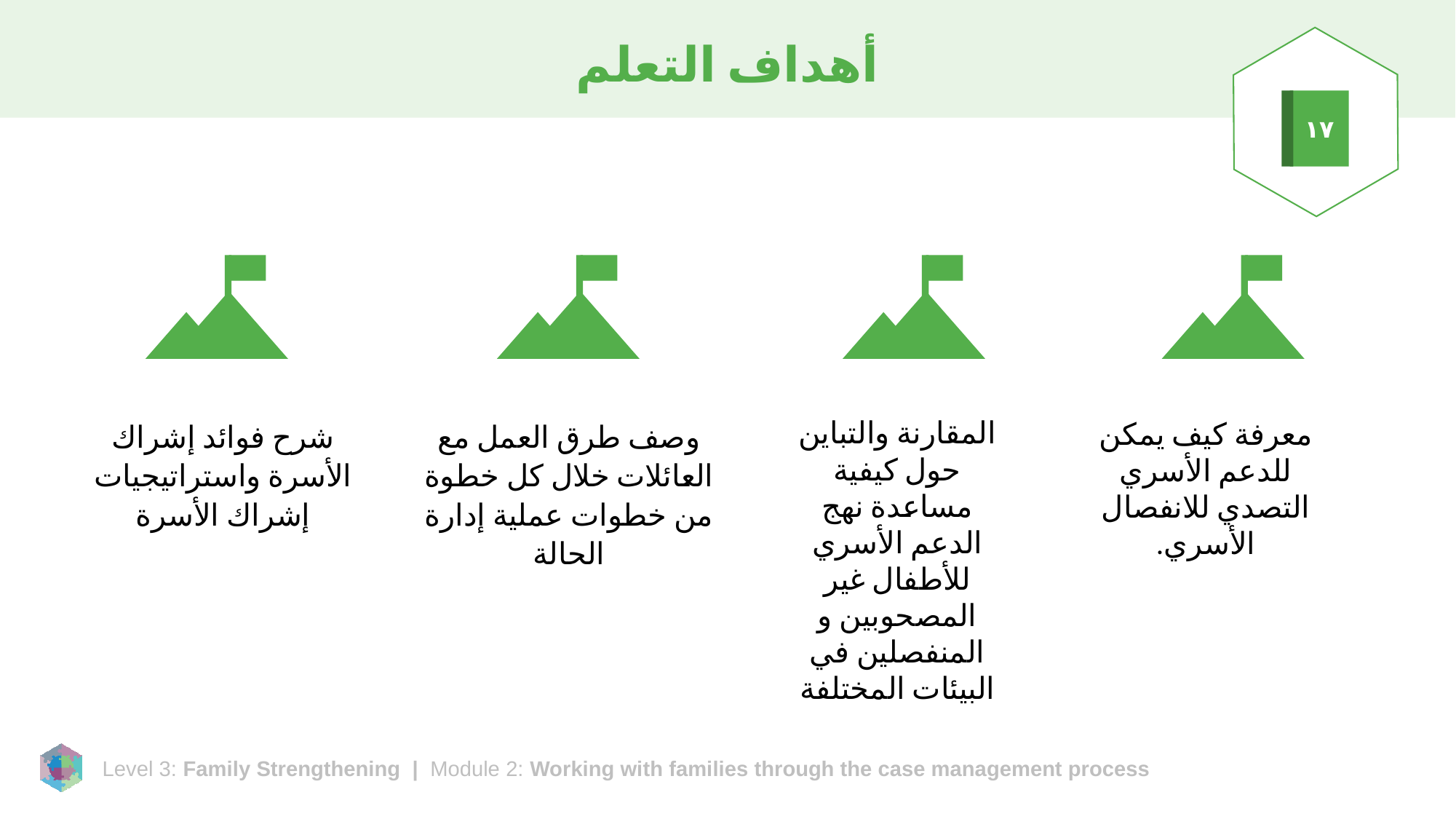

# أهداف التعلم

١٧

المقارنة والتباين حول كيفية مساعدة نهج الدعم الأسري للأطفال غير المصحوبين و المنفصلين في البيئات المختلفة
شرح فوائد إشراك الأسرة واستراتيجيات إشراك الأسرة
وصف طرق العمل مع العائلات خلال كل خطوة من خطوات عملية إدارة الحالة
معرفة كيف يمكن للدعم الأسري التصدي للانفصال الأسري.